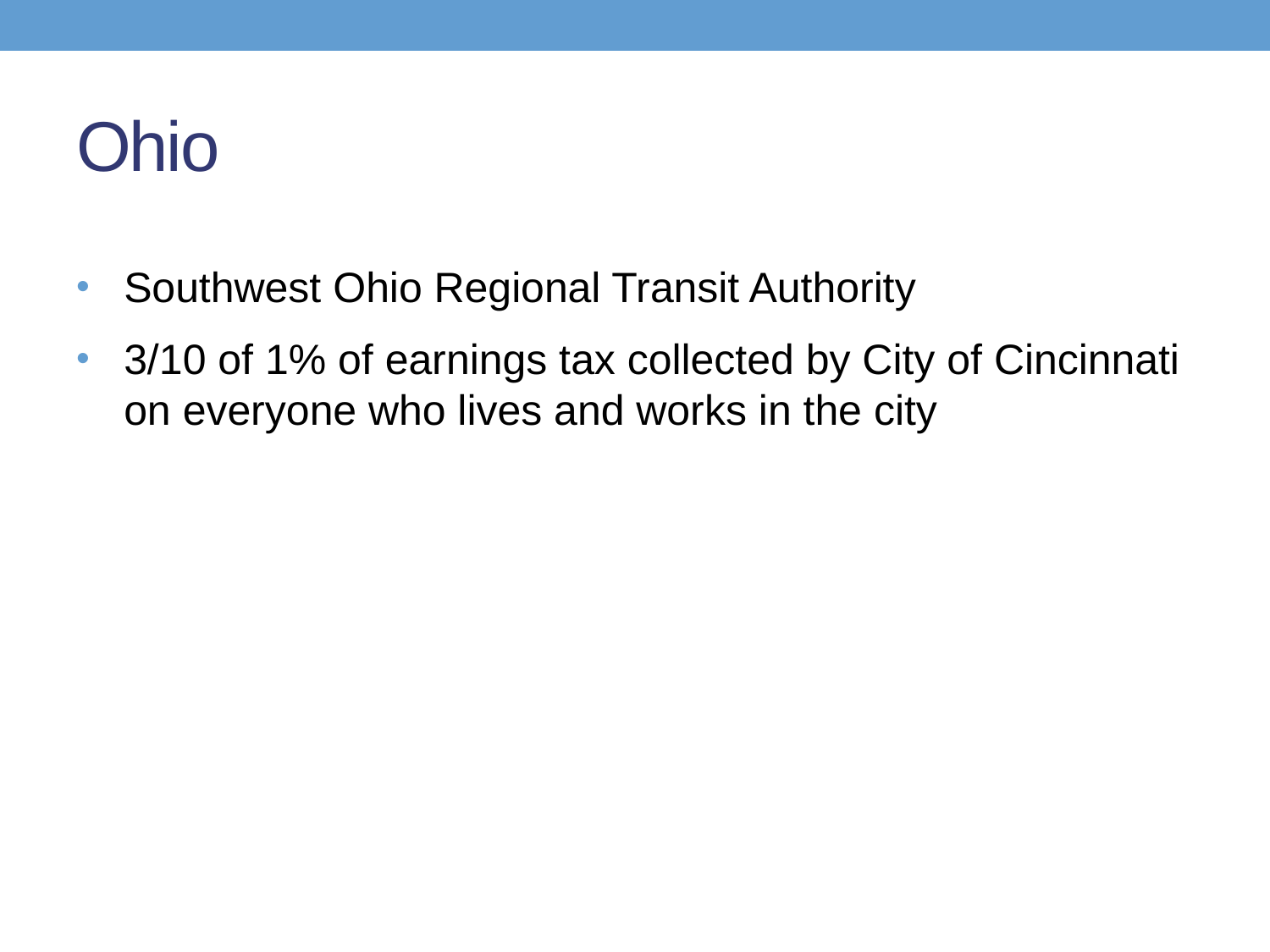

# Ohio

Southwest Ohio Regional Transit Authority
3/10 of 1% of earnings tax collected by City of Cincinnati on everyone who lives and works in the city